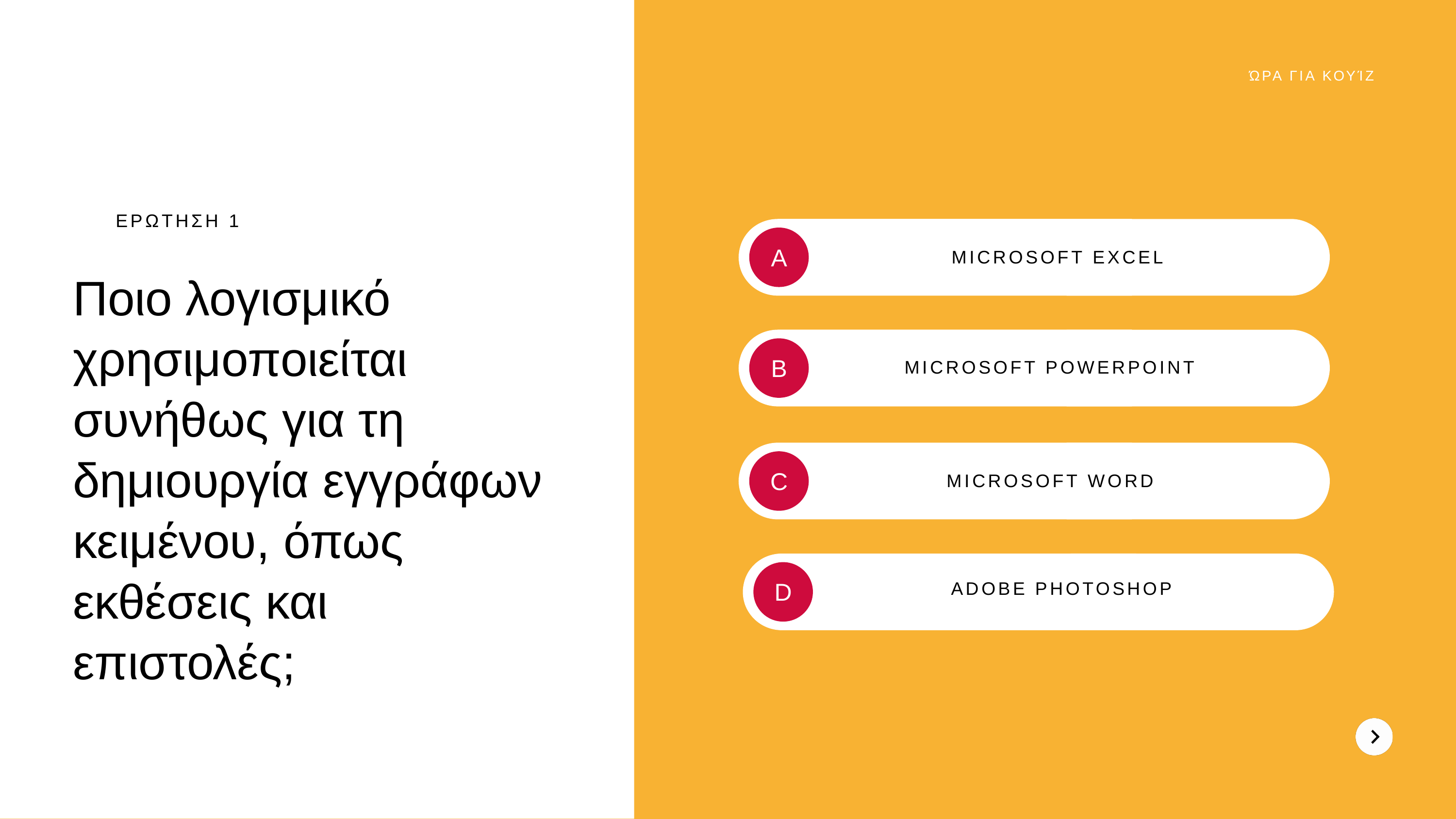

ΏΡΑ ΓΙΑ ΚΟΥΊΖ
ΕΡΩΤΗΣΗ 1
Ποιο λογισμικό χρησιμοποιείται συνήθως για τη δημιουργία εγγράφων κειμένου, όπως εκθέσεις και επιστολές;

A
MICROSOFT EXCEL

B
MICROSOFT POWERPOINT

C
MICROSOFT WORD

D
ADOBE PHOTOSHOP